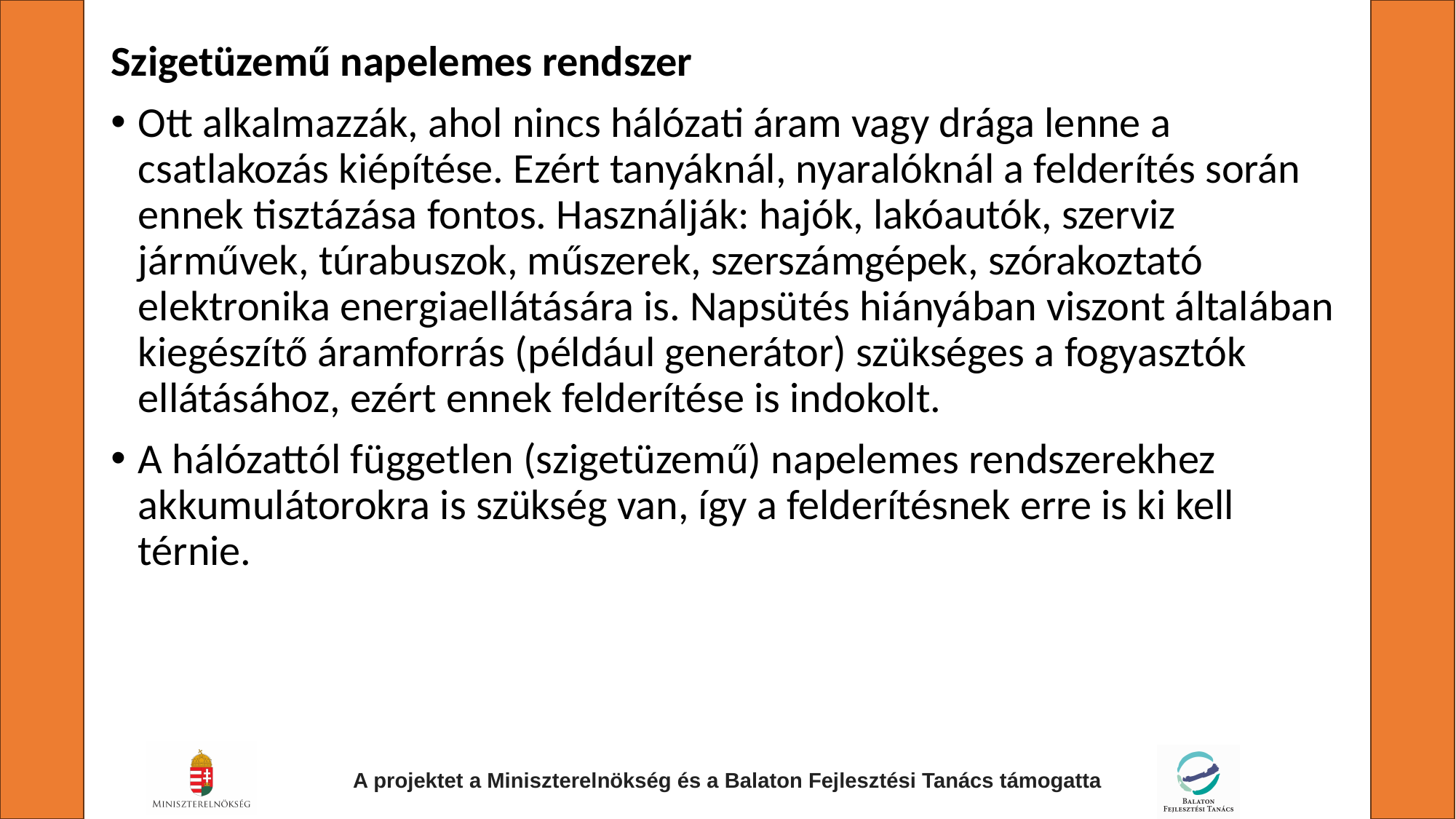

Szigetüzemű napelemes rendszer
Ott alkalmazzák, ahol nincs hálózati áram vagy drága lenne a csatlakozás kiépítése. Ezért tanyáknál, nyaralóknál a felderítés során ennek tisztázása fontos. Használják: hajók, lakóautók, szerviz járművek, túrabuszok, műszerek, szerszámgépek, szórakoztató elektronika energiaellátására is. Napsütés hiányában viszont általában kiegészítő áramforrás (például generátor) szükséges a fogyasztók ellátásához, ezért ennek felderítése is indokolt.
A hálózattól független (szigetüzemű) napelemes rendszerekhez akkumulátorokra is szükség van, így a felderítésnek erre is ki kell térnie.